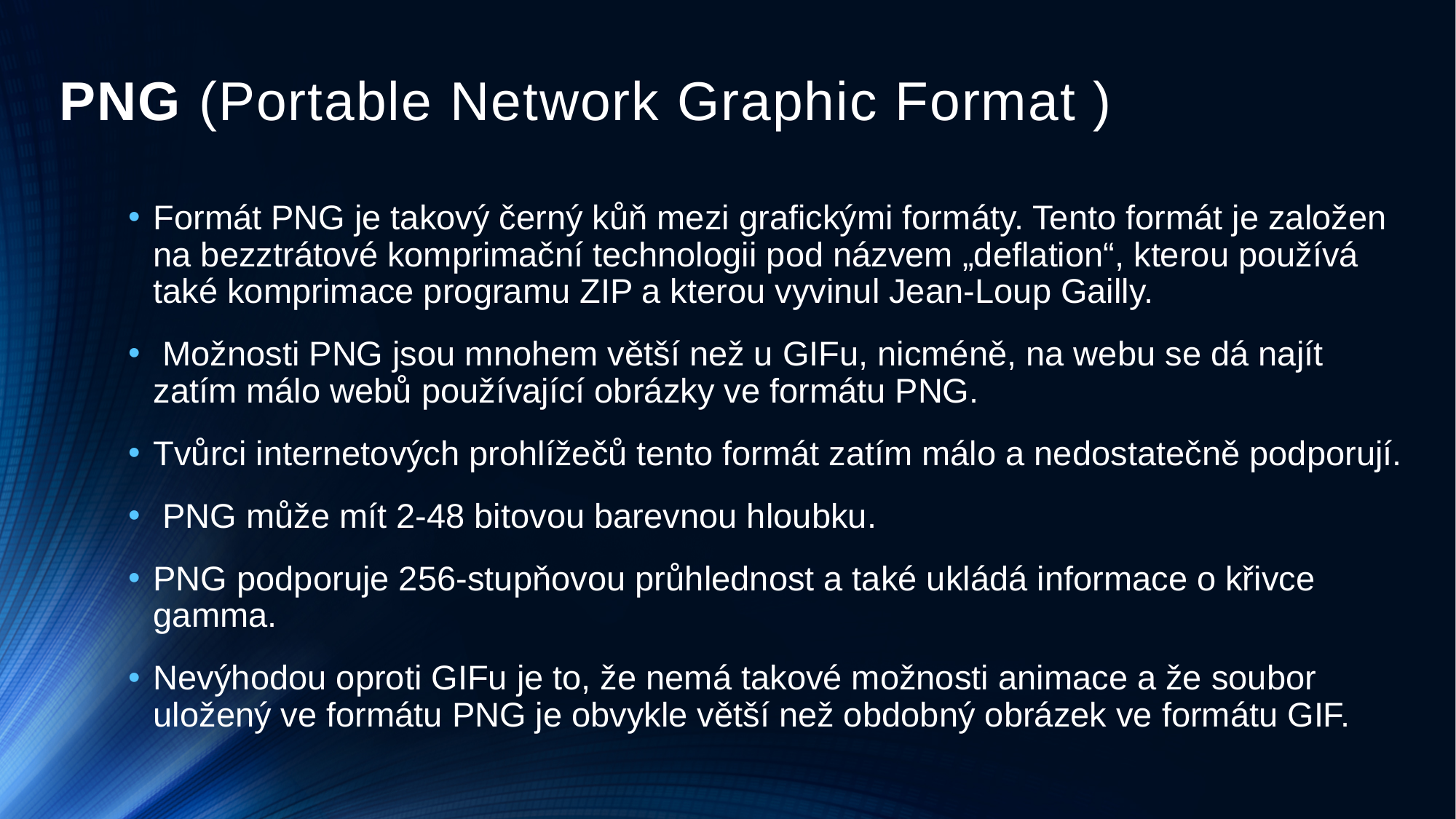

# PNG (Portable Network Graphic Format )
Formát PNG je takový černý kůň mezi grafickými formáty. Tento formát je založen na bezztrátové komprimační technologii pod názvem „deflation“, kterou používá také komprimace programu ZIP a kterou vyvinul Jean-Loup Gailly.
 Možnosti PNG jsou mnohem větší než u GIFu, nicméně, na webu se dá najít zatím málo webů používající obrázky ve formátu PNG.
Tvůrci internetových prohlížečů tento formát zatím málo a nedostatečně podporují.
 PNG může mít 2-48 bitovou barevnou hloubku.
PNG podporuje 256-stupňovou průhlednost a také ukládá informace o křivce gamma.
Nevýhodou oproti GIFu je to, že nemá takové možnosti animace a že soubor uložený ve formátu PNG je obvykle větší než obdobný obrázek ve formátu GIF.